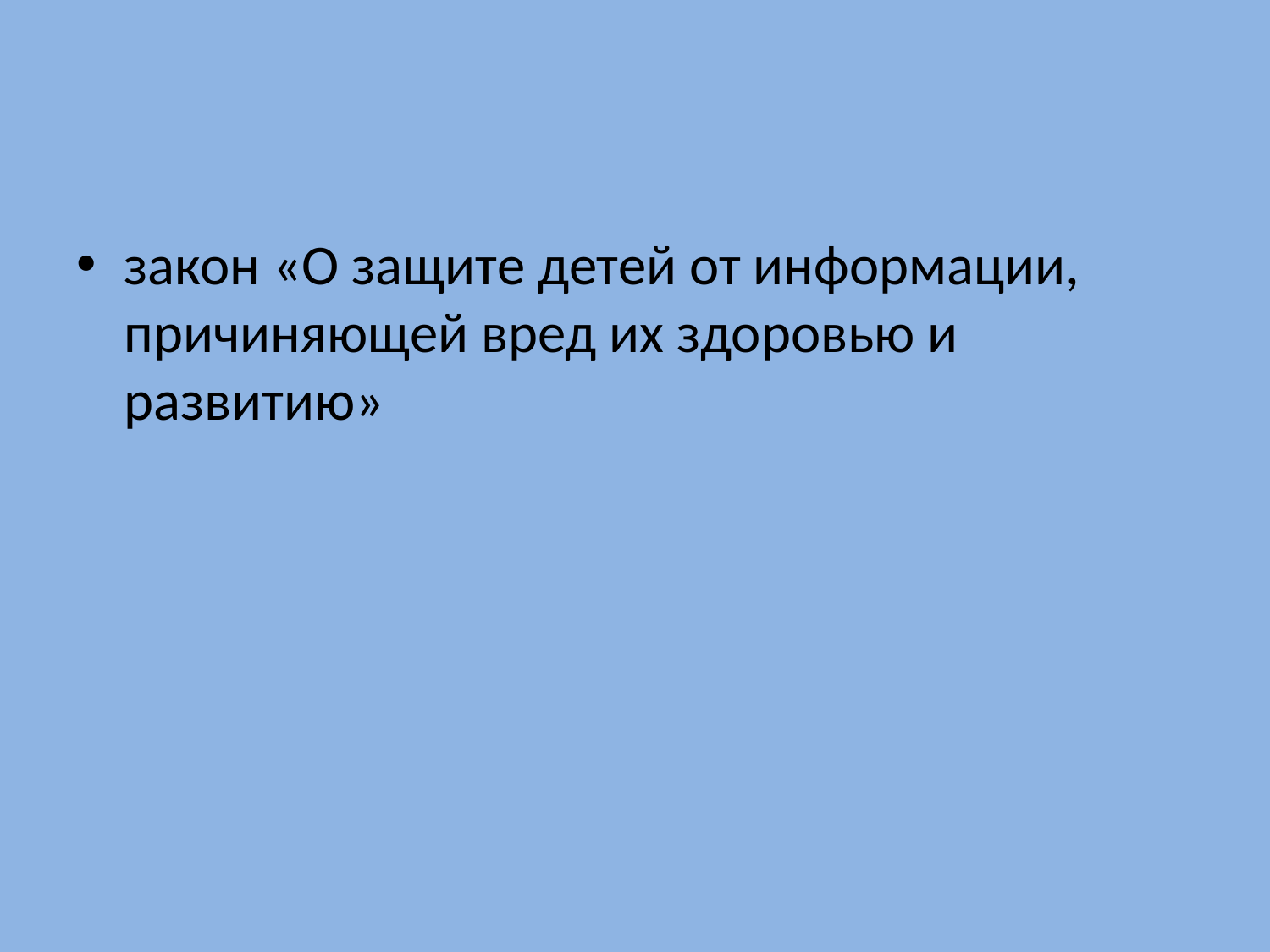

#
закон «О защите детей от информации, причиняющей вред их здоровью и развитию»